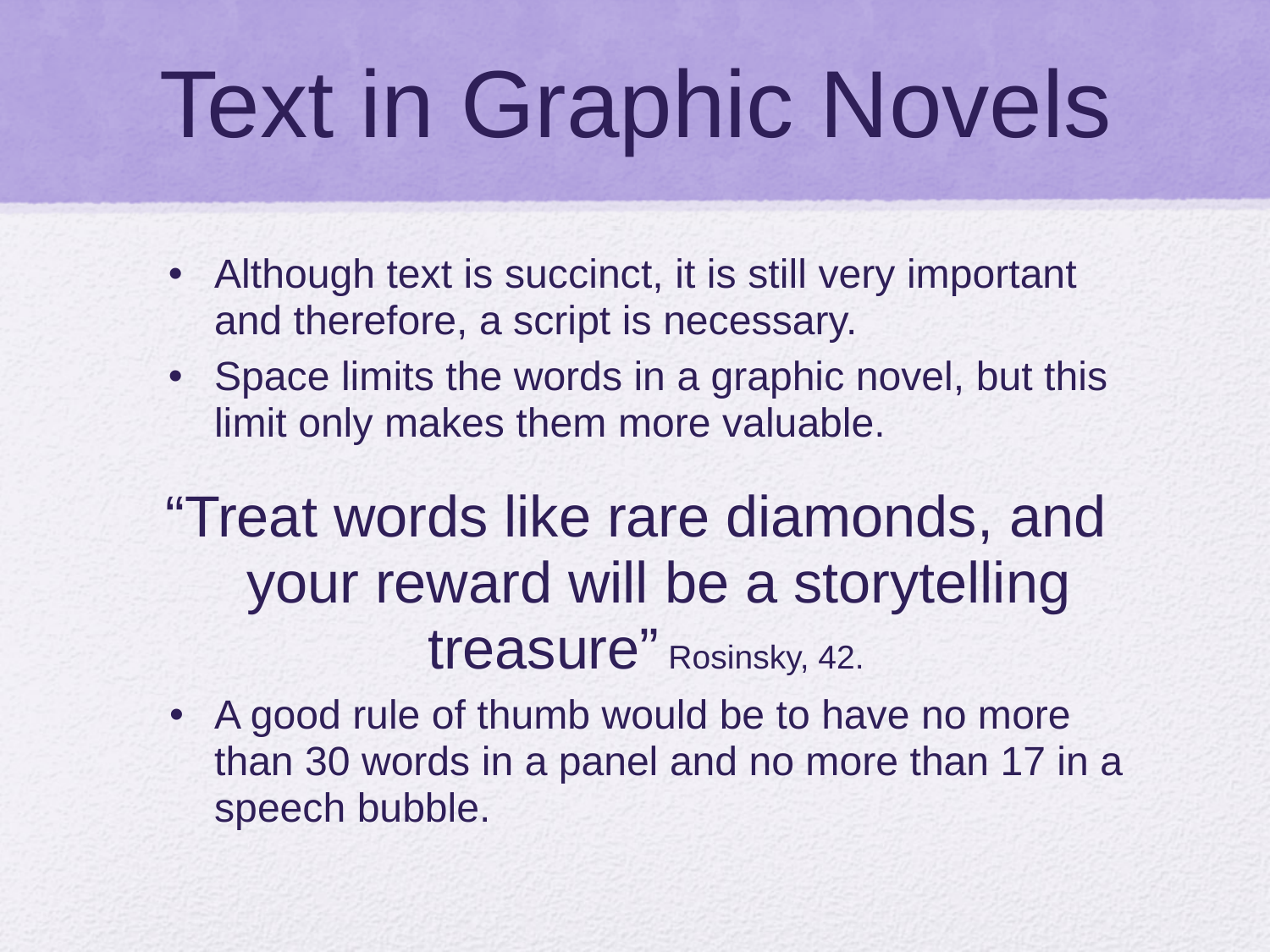

# Text in Graphic Novels
Although text is succinct, it is still very important and therefore, a script is necessary.
Space limits the words in a graphic novel, but this limit only makes them more valuable.
“Treat words like rare diamonds, and your reward will be a storytelling treasure” Rosinsky, 42.
A good rule of thumb would be to have no more than 30 words in a panel and no more than 17 in a speech bubble.